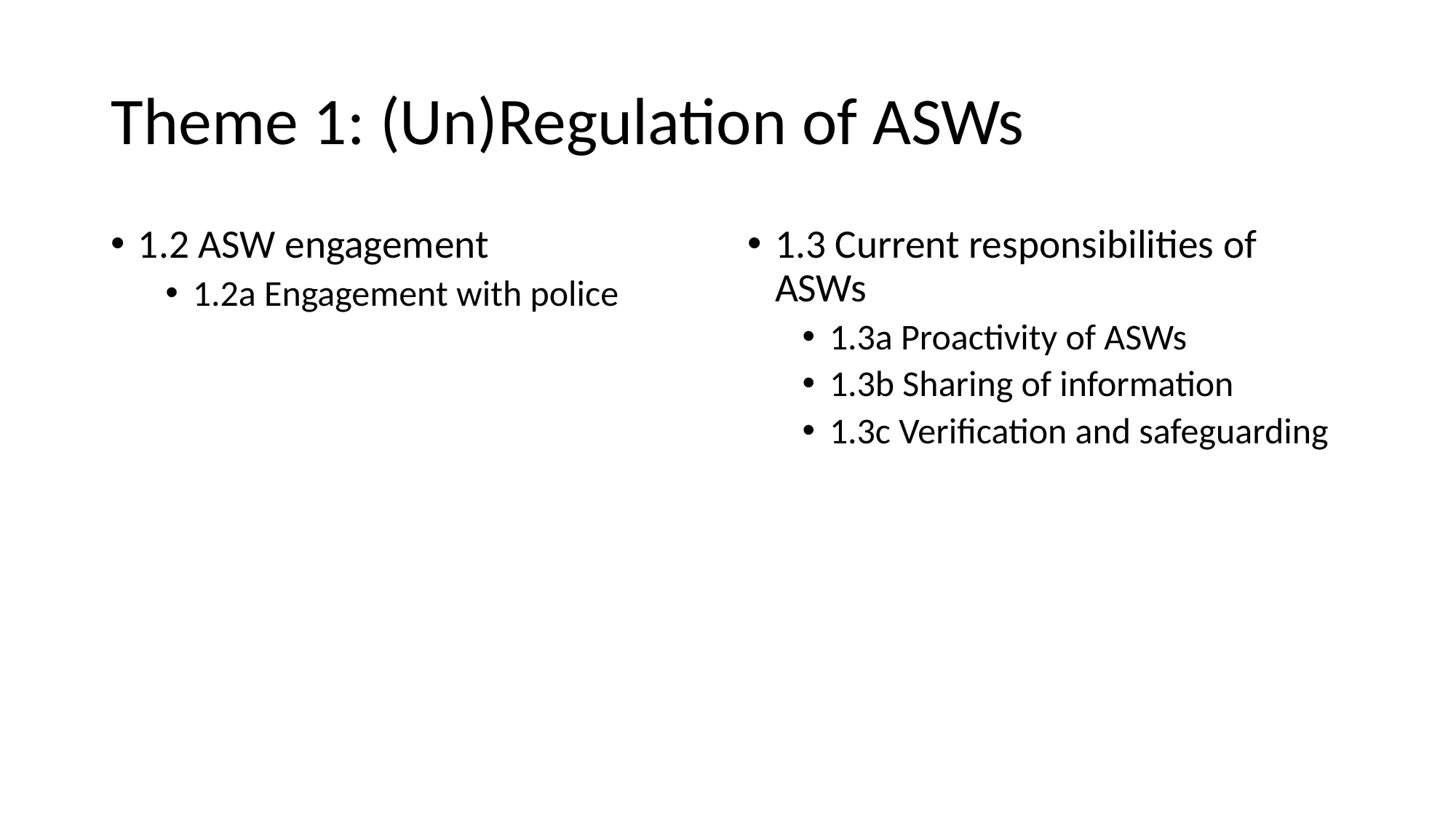

# Theme 1: (Un)Regulation of ASWs
1.2 ASW engagement
1.2a Engagement with police

1.3 Current responsibilities of ASWs
1.3a Proactivity of ASWs
1.3b Sharing of information
1.3c Verification and safeguarding